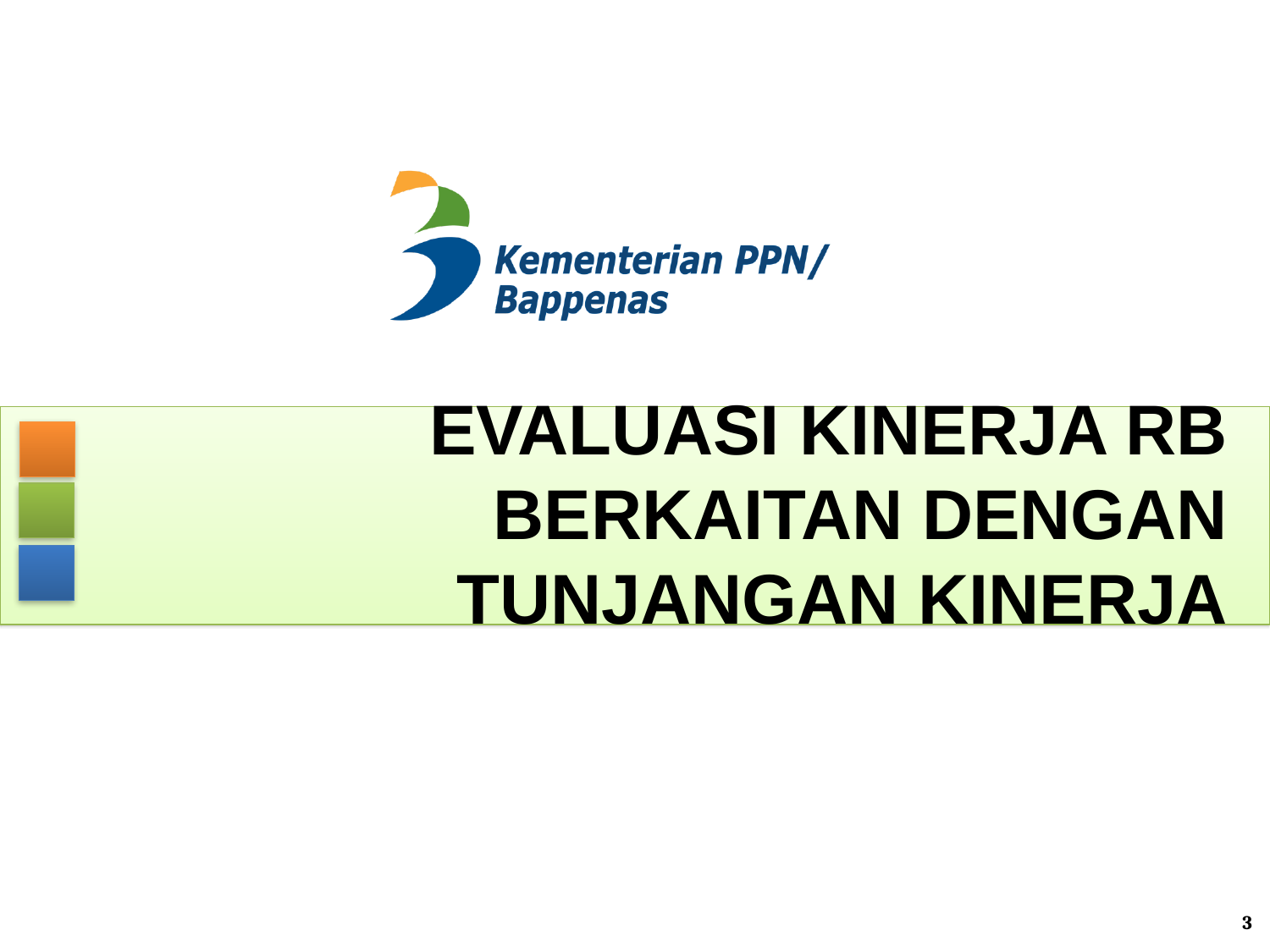

# Evaluasi kinerja rb berkaitan dengan tunjangan kinerja
3